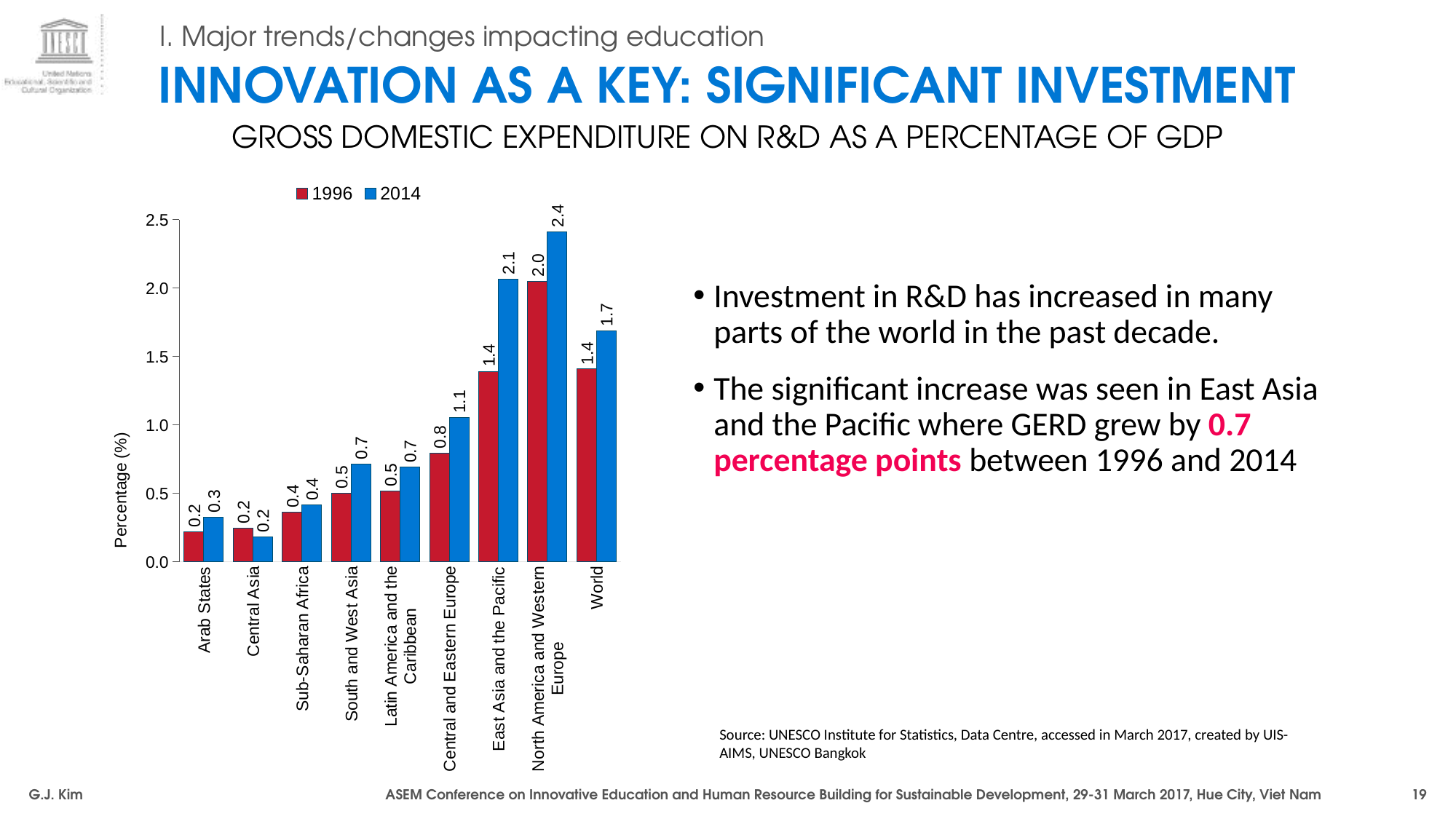

# Innovation as a key: significant investment
I. Major trends/changes impacting education
Gross Domestic expenditure on R&D as a percentage of Gdp

### Chart

| Category | 1996 | 2014 |
|---|---|---|
| Arab States | 0.22002 | 0.32498 |
| Central Asia | 0.24811 | 0.18294 |
| Sub-Saharan Africa | 0.36157 | 0.41346 |
| South and West Asia | 0.50074 | 0.71595 |
| Latin America and the Caribbean | 0.51842 | 0.69063 |
| Central and Eastern Europe | 0.79349 | 1.05364 |
| East Asia and the Pacific | 1.39176 | 2.06736 |
| North America and Western Europe | 2.04922 | 2.41017 |
| World | 1.40801 | 1.68887 |
Investment in R&D has increased in many parts of the world in the past decade.
The significant increase was seen in East Asia and the Pacific where GERD grew by 0.7 percentage points between 1996 and 2014

Source: UNESCO Institute for Statistics, Data Centre, accessed in March 2017, created by UIS-AIMS, UNESCO Bangkok
G.J. Kim                                                                               ASEM Conference on Innovative Education and Human Resource Building for Sustainable Development, 29-31 March 2017, Hue City, Viet Nam
19